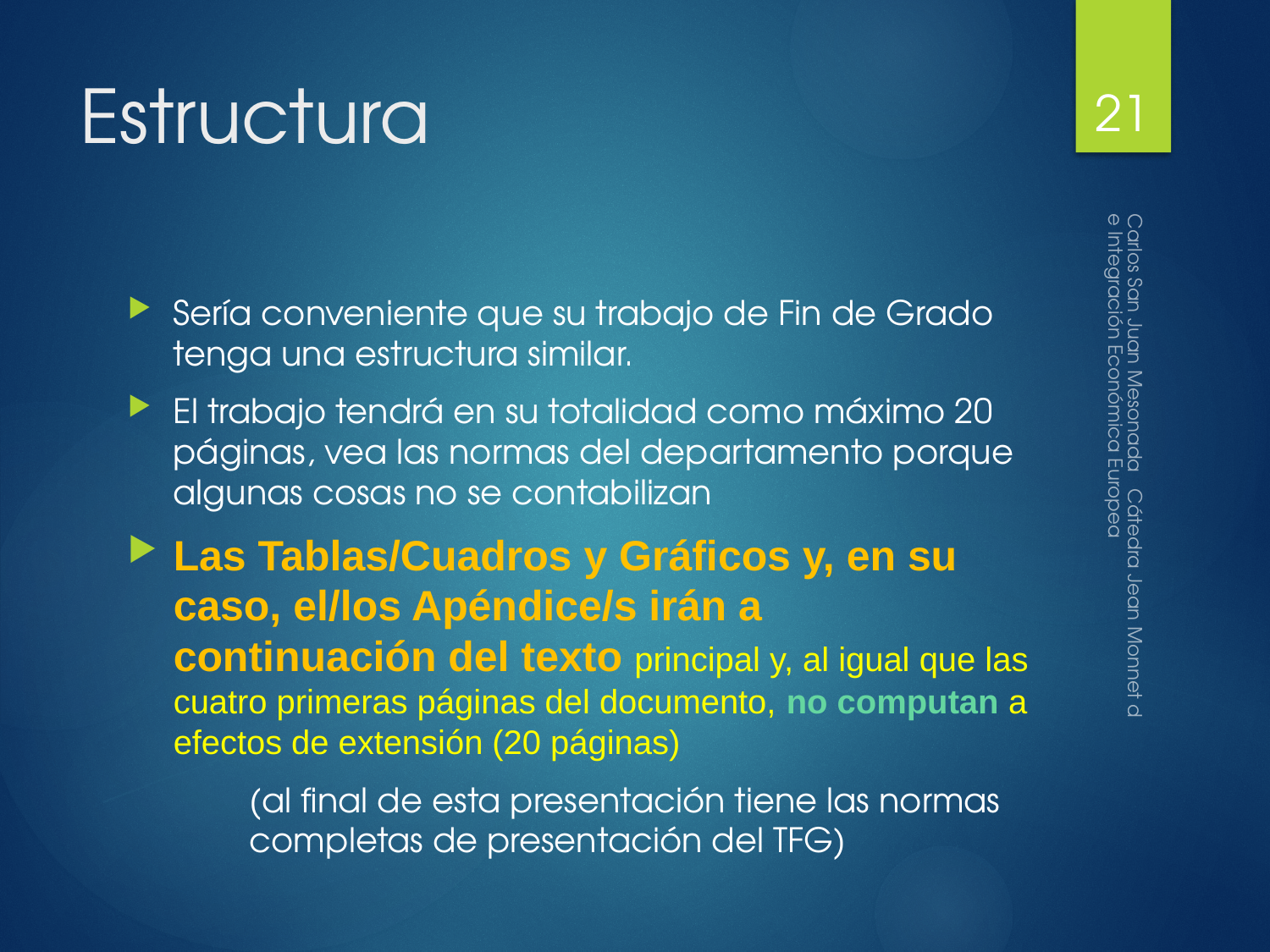

21
# Estructura
Sería conveniente que su trabajo de Fin de Grado tenga una estructura similar.
El trabajo tendrá en su totalidad como máximo 20 páginas, vea las normas del departamento porque algunas cosas no se contabilizan
Las Tablas/Cuadros y Gráficos y, en su caso, el/los Apéndice/s irán a continuación del texto principal y, al igual que las cuatro primeras páginas del documento, no computan a efectos de extensión (20 páginas)
	(al final de esta presentación tiene las normas 	completas de presentación del TFG)

Carlos San Juan Mesonada   Cátedra Jean Monnet de Integración Económica Europea